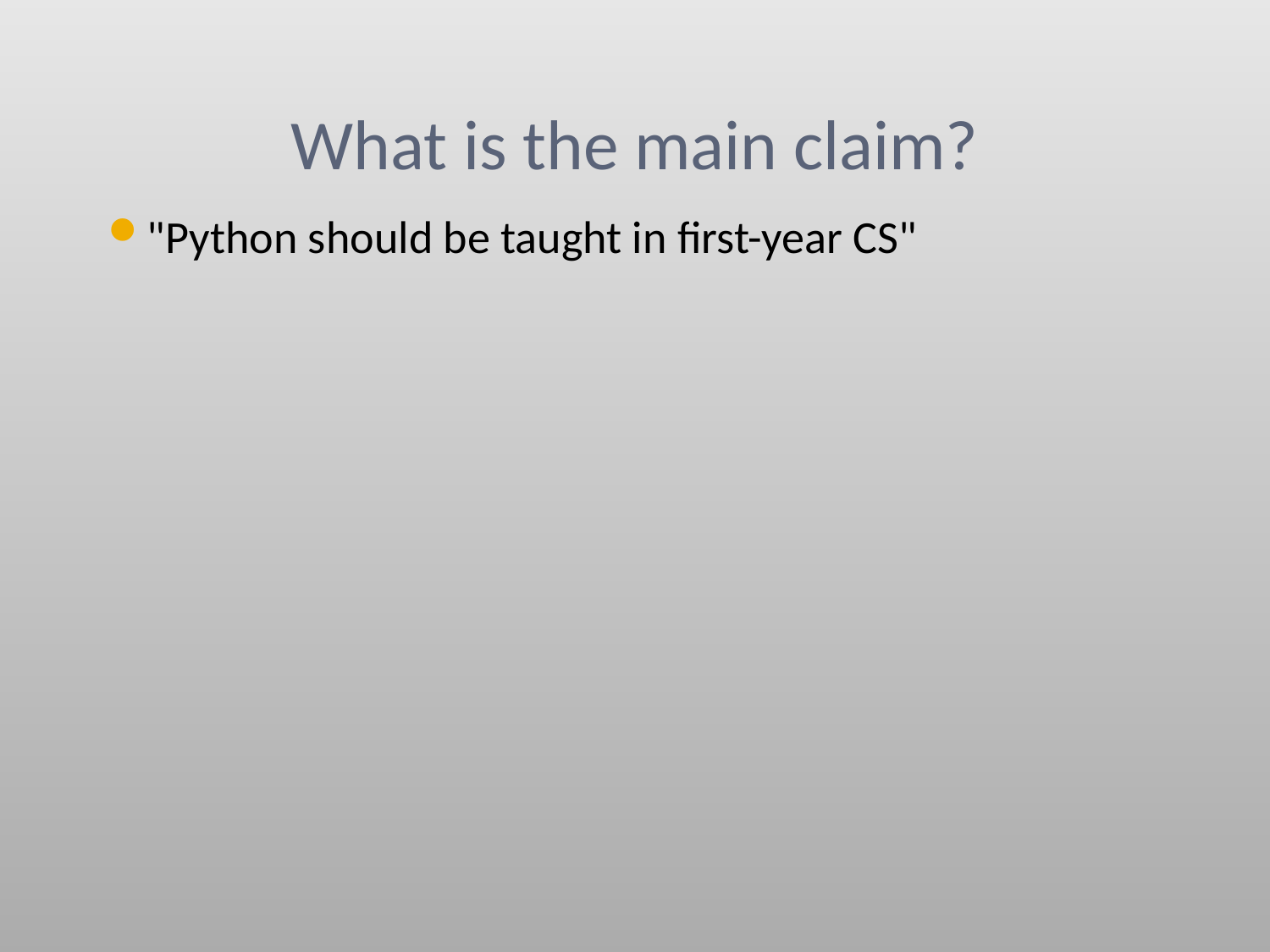

# What is the main claim?
"Python should be taught in first-year CS"